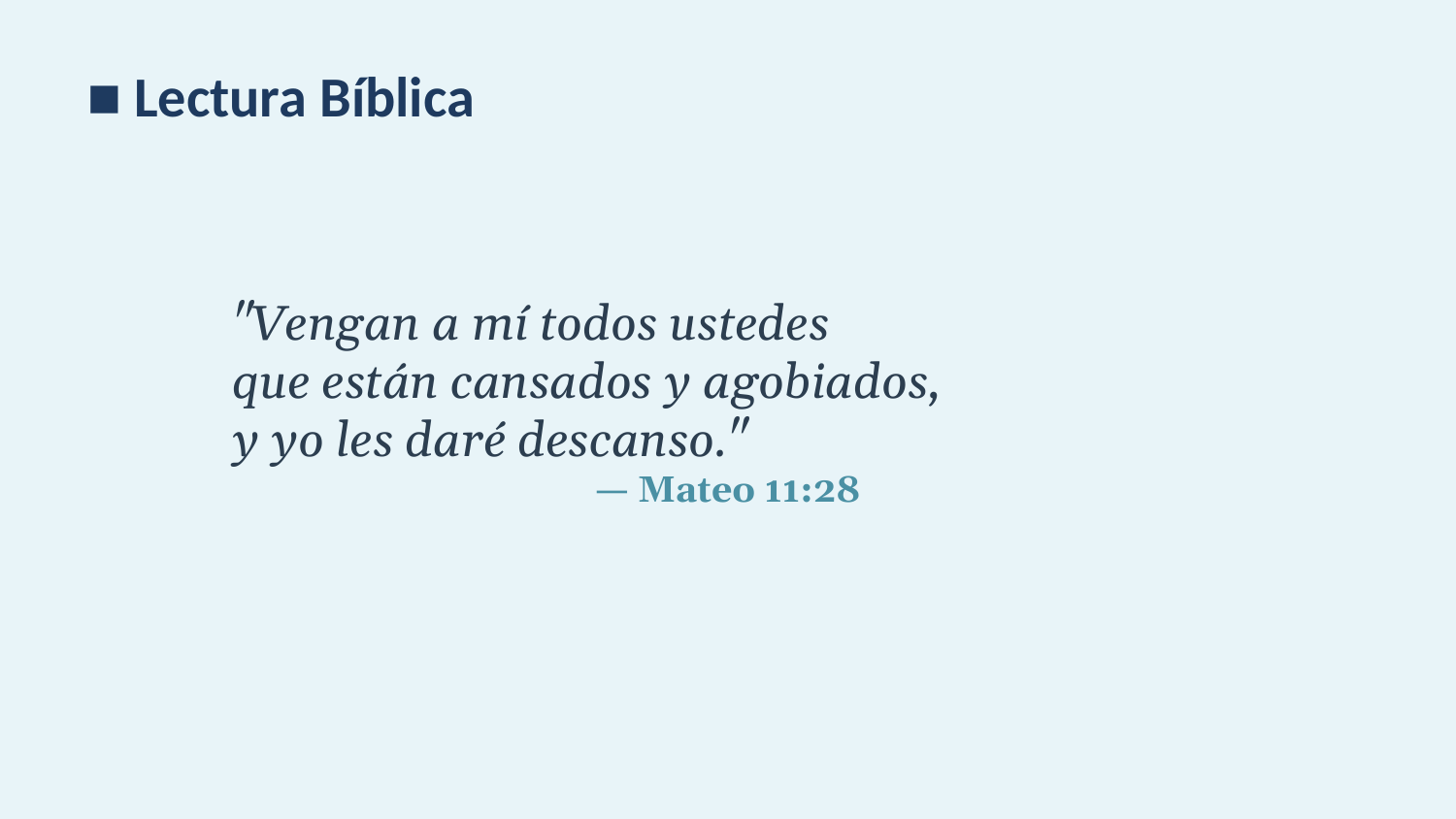

■ Lectura Bíblica
"Vengan a mí todos ustedes
que están cansados y agobiados,
y yo les daré descanso."
— Mateo 11:28